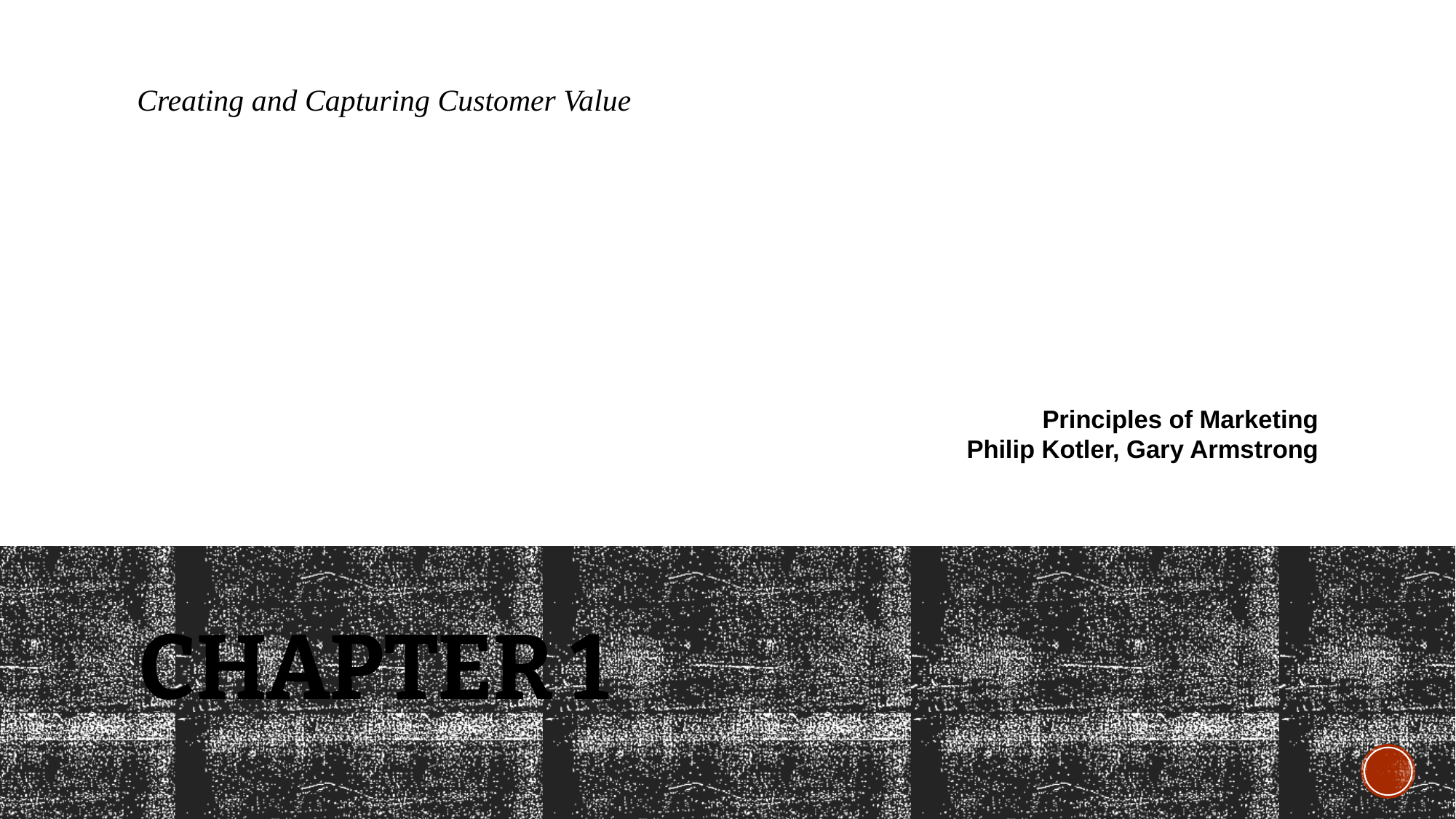

Creating and Capturing Customer Value
Principles of Marketing
Philip Kotler, Gary Armstrong

# Chapter 1